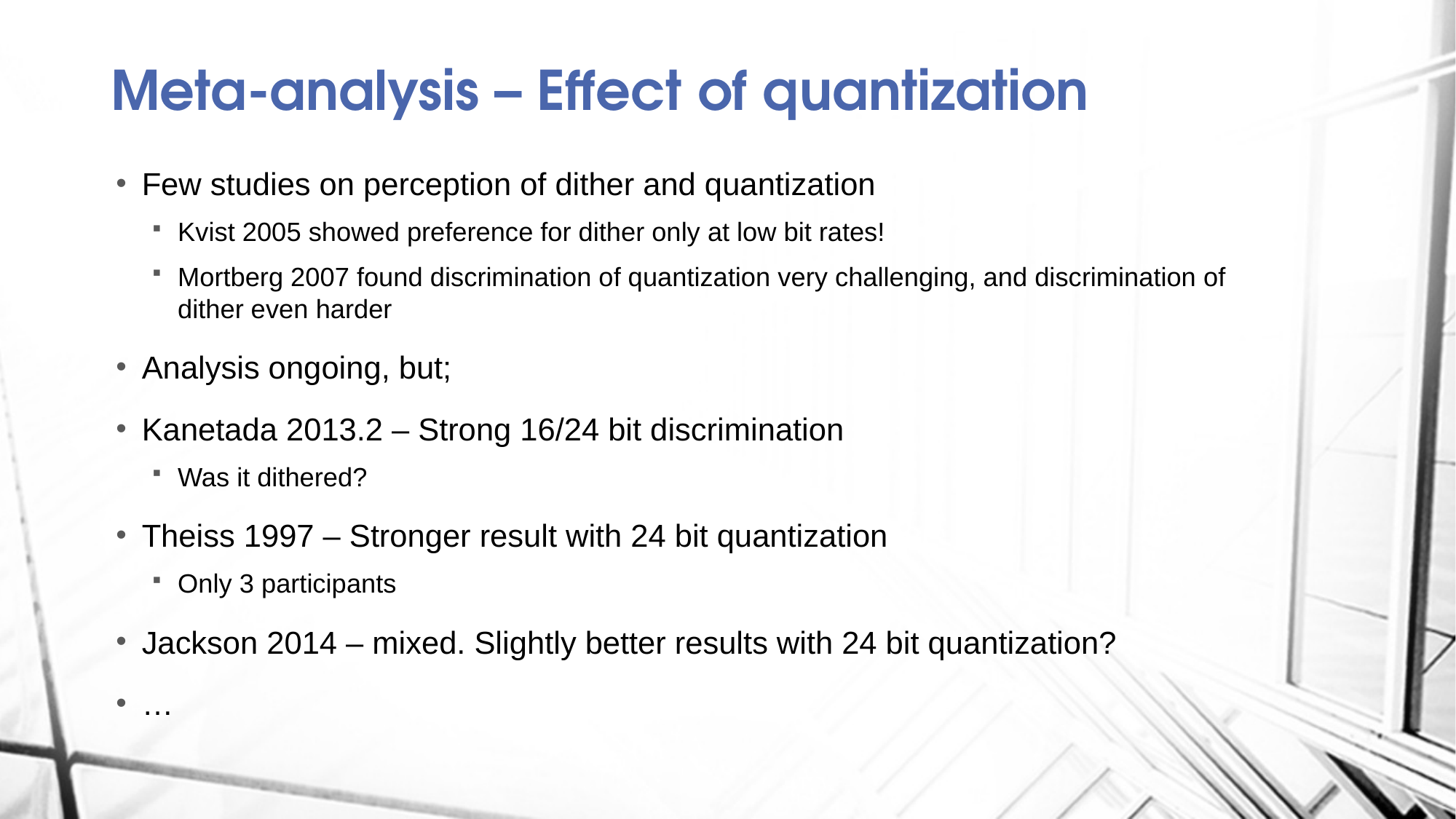

# Meta-analysis – Effect of quantization
Few studies on perception of dither and quantization
Kvist 2005 showed preference for dither only at low bit rates!
Mortberg 2007 found discrimination of quantization very challenging, and discrimination of dither even harder
Analysis ongoing, but;
Kanetada 2013.2 – Strong 16/24 bit discrimination
Was it dithered?
Theiss 1997 – Stronger result with 24 bit quantization
Only 3 participants
Jackson 2014 – mixed. Slightly better results with 24 bit quantization?
…